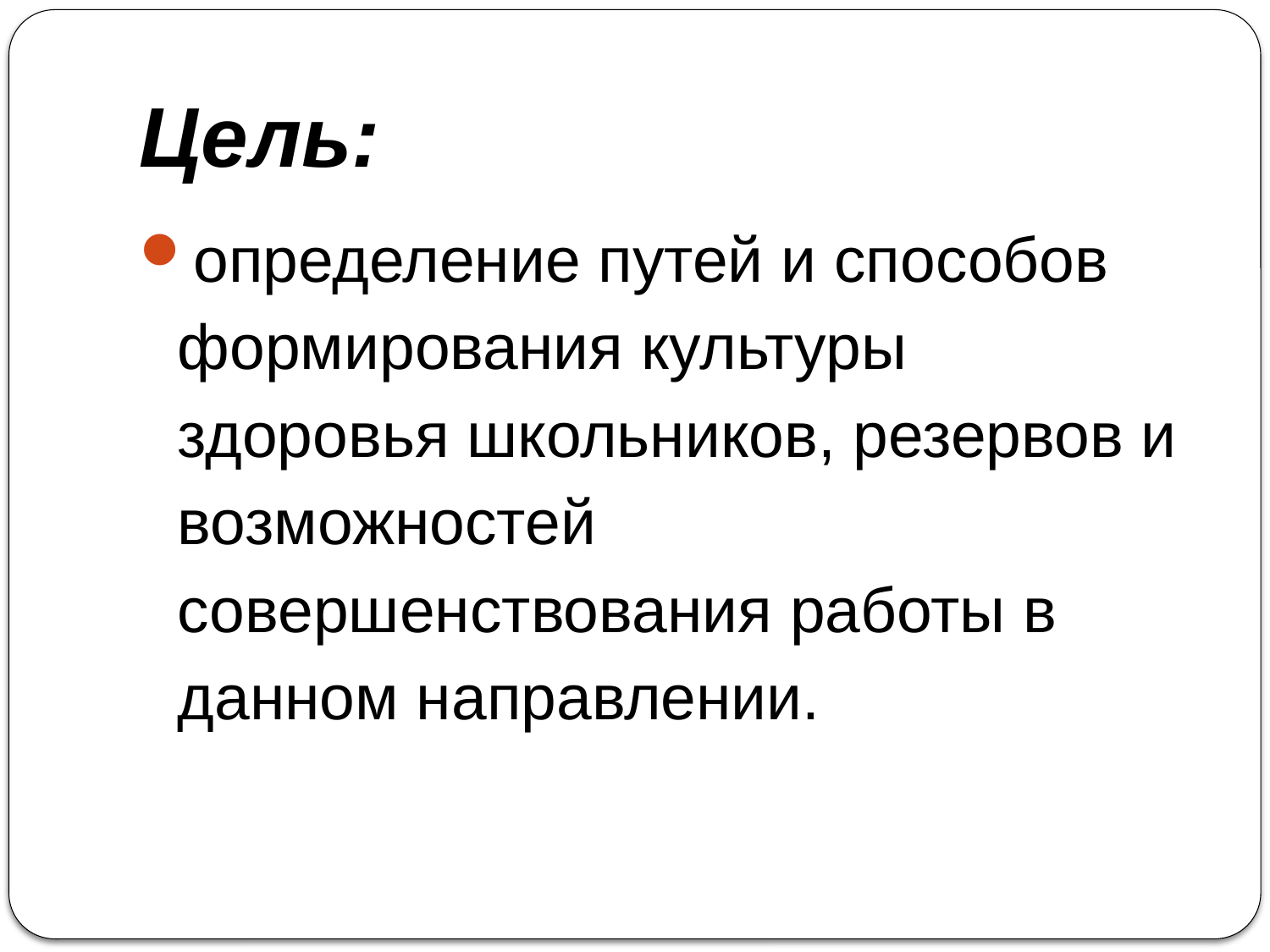

# Цель:
определение путей и способов формирования культуры здоровья школьников, резервов и возможностей совершенствования работы в данном направлении.